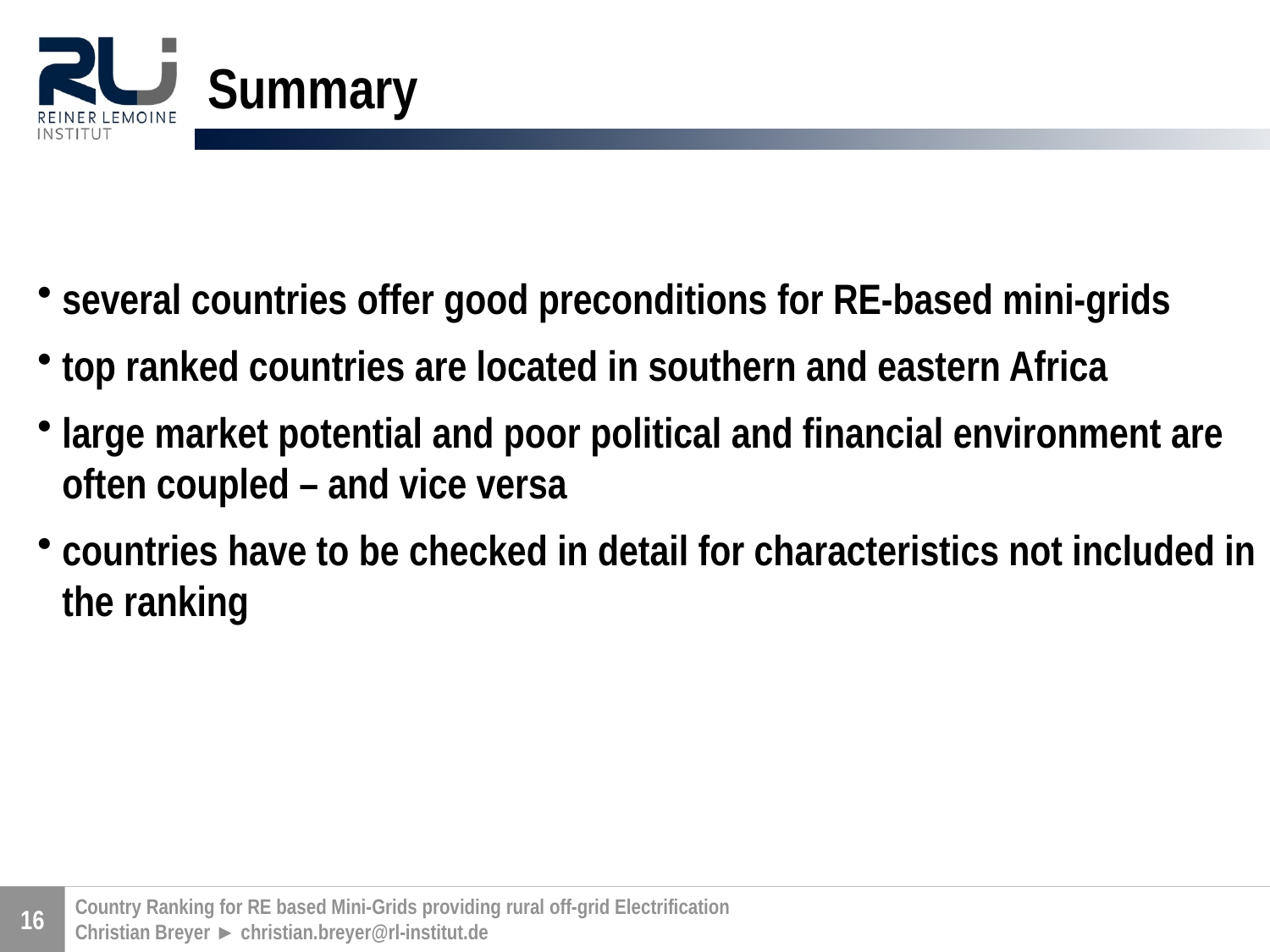

# Summary
several countries offer good preconditions for RE-based mini-grids
top ranked countries are located in southern and eastern Africa
large market potential and poor political and financial environment are often coupled – and vice versa
countries have to be checked in detail for characteristics not included in the ranking